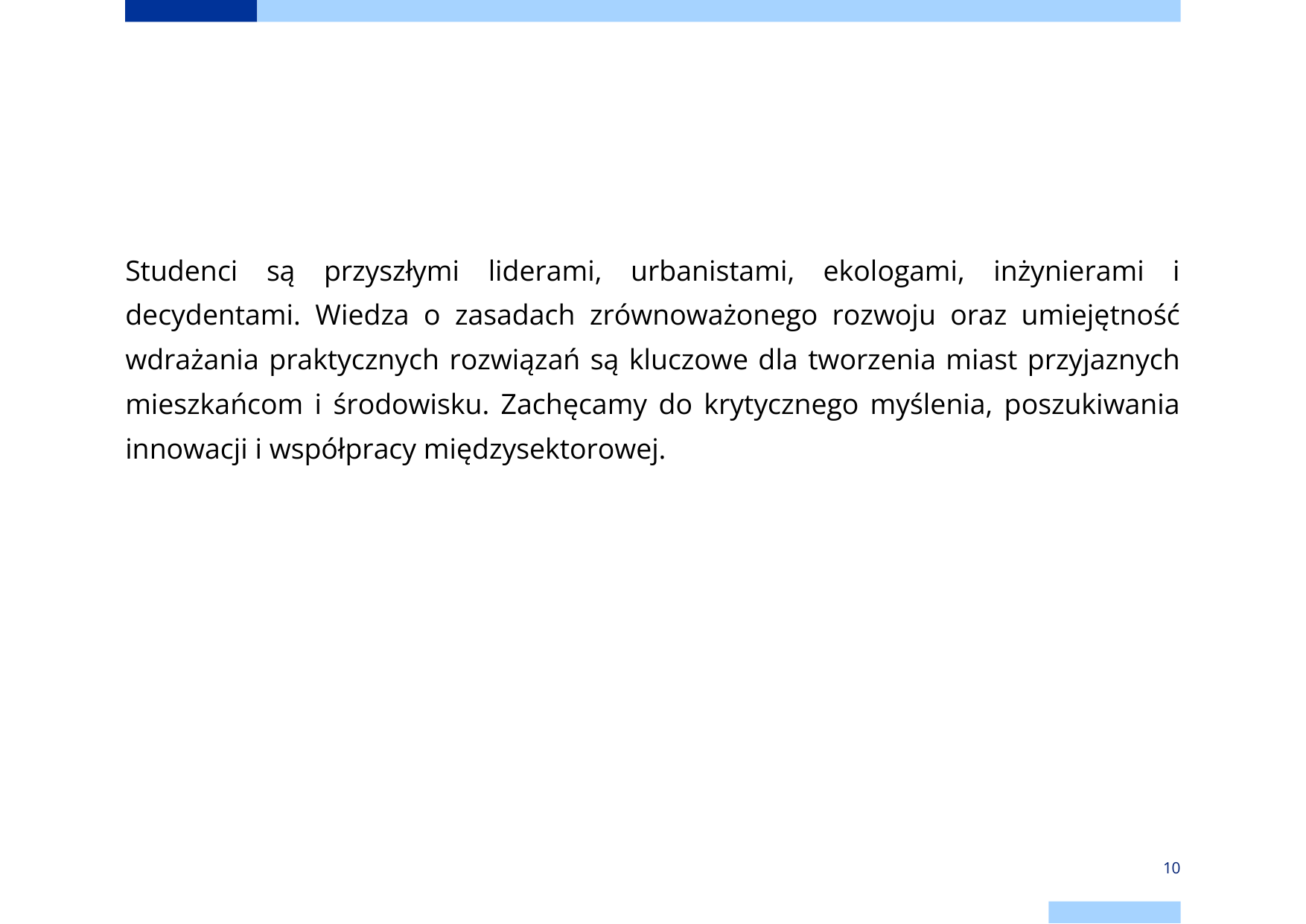

#
Studenci są przyszłymi liderami, urbanistami, ekologami, inżynierami i decydentami. Wiedza o zasadach zrównoważonego rozwoju oraz umiejętność wdrażania praktycznych rozwiązań są kluczowe dla tworzenia miast przyjaznych mieszkańcom i środowisku. Zachęcamy do krytycznego myślenia, poszukiwania innowacji i współpracy międzysektorowej.
10